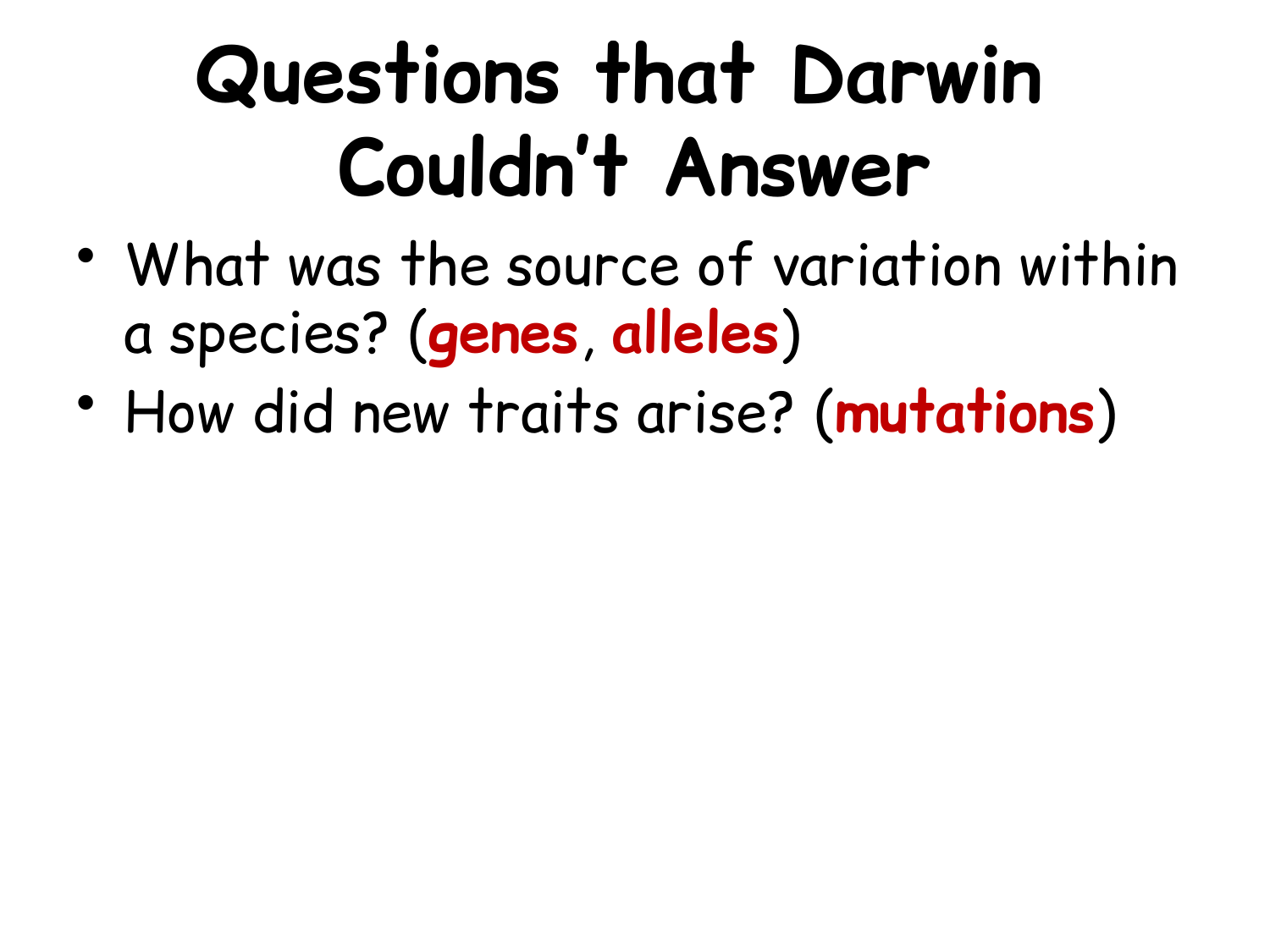

# Questions that Darwin Couldn’t Answer
What was the source of variation within a species? (genes, alleles)
How did new traits arise? (mutations)